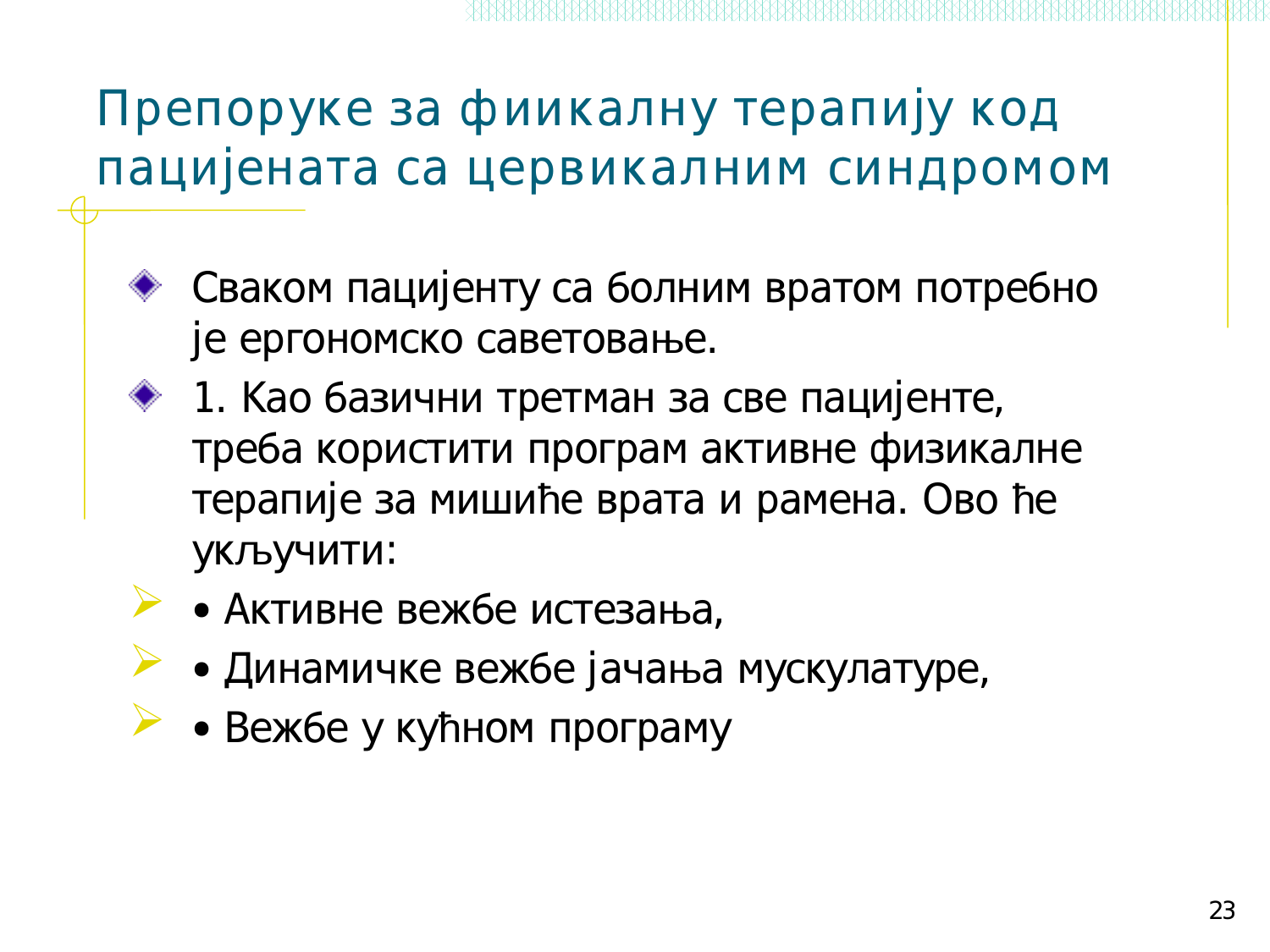

# Препоруке за фиикалну терапију код пацијената са цервикалним синдромом
Сваком пацијенту са болним вратом потребно је ергономско саветовање.
1. Као базични третман за све пацијенте, треба користити програм активне физикалне терапије за мишиће врата и рамена. Ово ће укључити:
• Активне вежбе истезања,
• Динамичке вежбе јачања мускулатуре,
• Вежбе у кућном програму
23